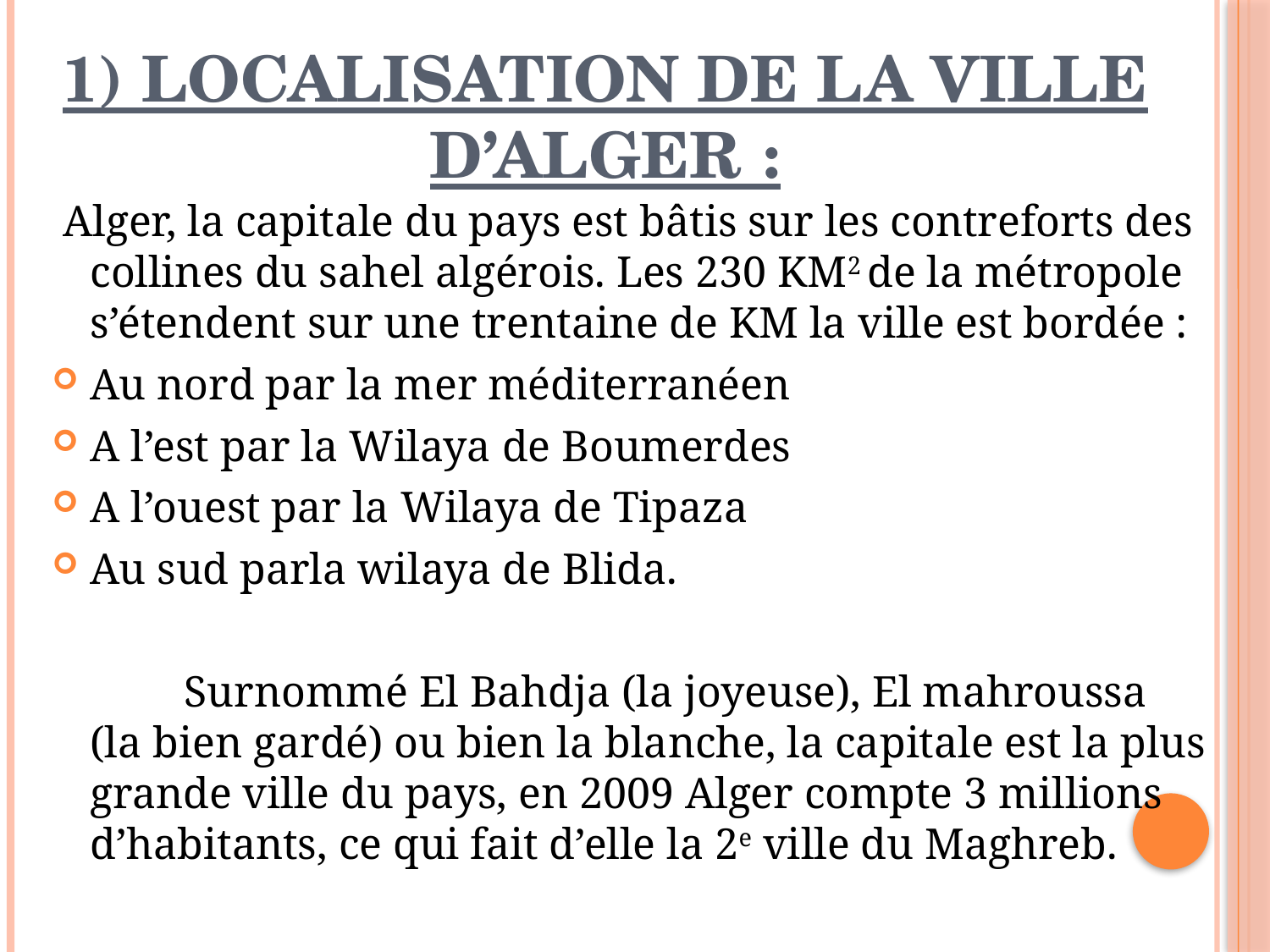

# 1) Localisation de la ville d’Alger :
 Alger, la capitale du pays est bâtis sur les contreforts des collines du sahel algérois. Les 230 KM2 de la métropole s’étendent sur une trentaine de KM la ville est bordée :
Au nord par la mer méditerranéen
A l’est par la Wilaya de Boumerdes
A l’ouest par la Wilaya de Tipaza
Au sud parla wilaya de Blida.

            Surnommé El Bahdja (la joyeuse), El mahroussa (la bien gardé) ou bien la blanche, la capitale est la plus grande ville du pays, en 2009 Alger compte 3 millions d’habitants, ce qui fait d’elle la 2e ville du Maghreb.